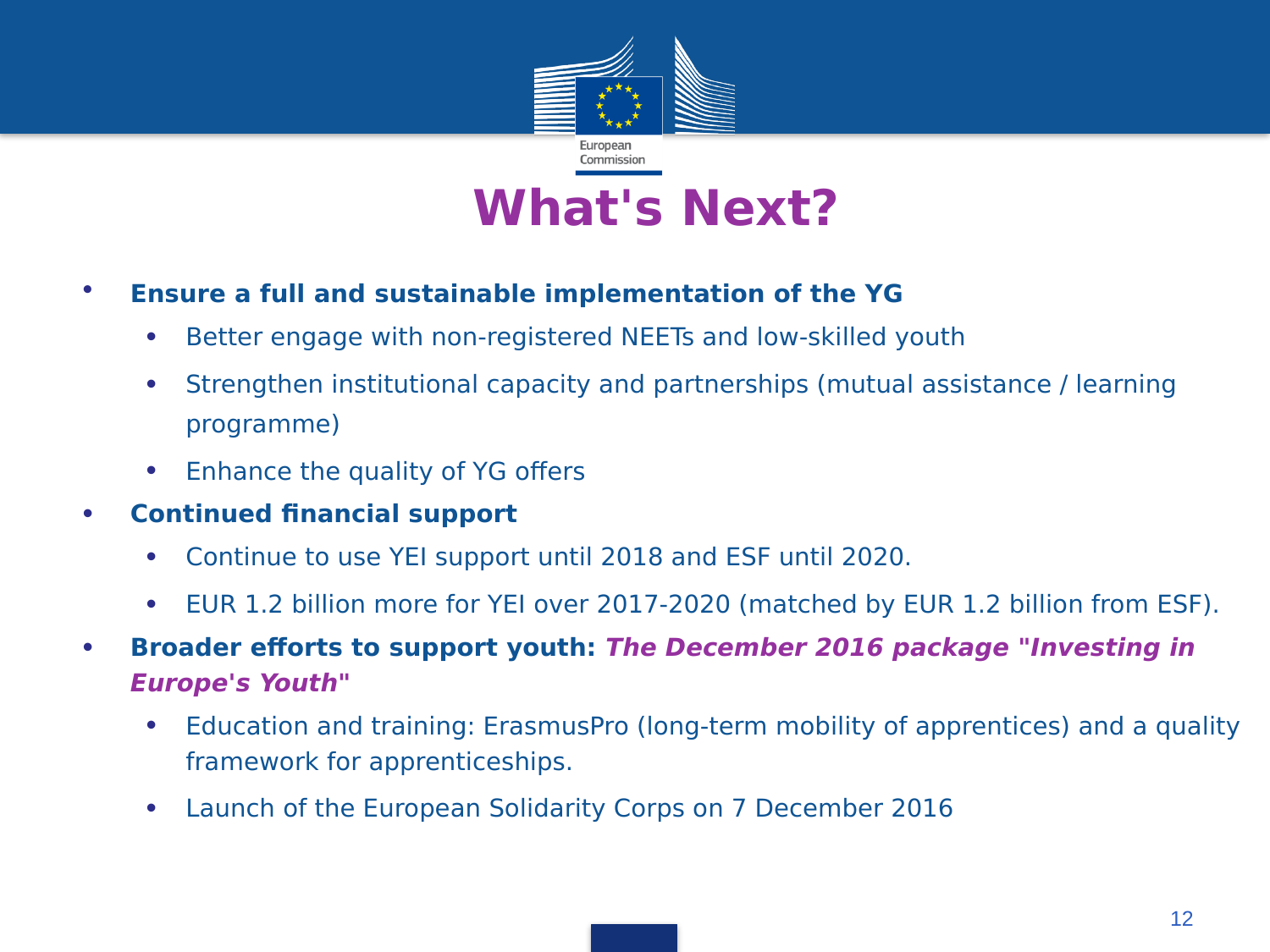

# What's Next?
Ensure a full and sustainable implementation of the YG
Better engage with non-registered NEETs and low-skilled youth
Strengthen institutional capacity and partnerships (mutual assistance / learning programme)
Enhance the quality of YG offers
Continued financial support
Continue to use YEI support until 2018 and ESF until 2020.
EUR 1.2 billion more for YEI over 2017-2020 (matched by EUR 1.2 billion from ESF).
Broader efforts to support youth: The December 2016 package "Investing in Europe's Youth"
Education and training: ErasmusPro (long-term mobility of apprentices) and a quality framework for apprenticeships.
Launch of the European Solidarity Corps on 7 December 2016

12